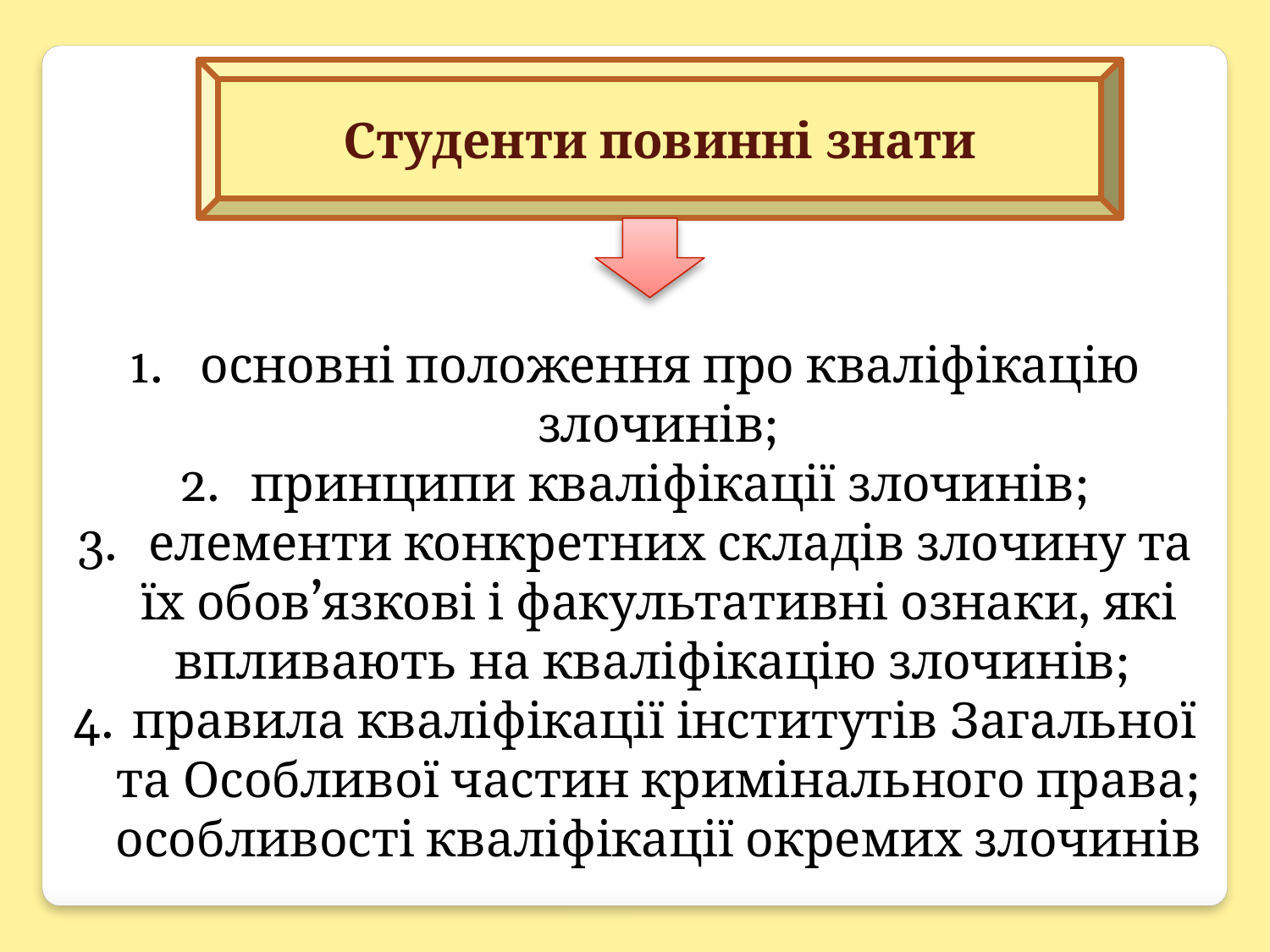

Студенти повинні знати

  основні положення про кваліфікацію злочинів;
  принципи кваліфікації злочинів;
  елементи конкретних складів злочину та їх обов’язкові і факультативні ознаки, які впливають на кваліфікацію злочинів;
 правила кваліфікації інститутів Загальної та Особливої частин кримінального права; особливості кваліфікації окремих злочинів